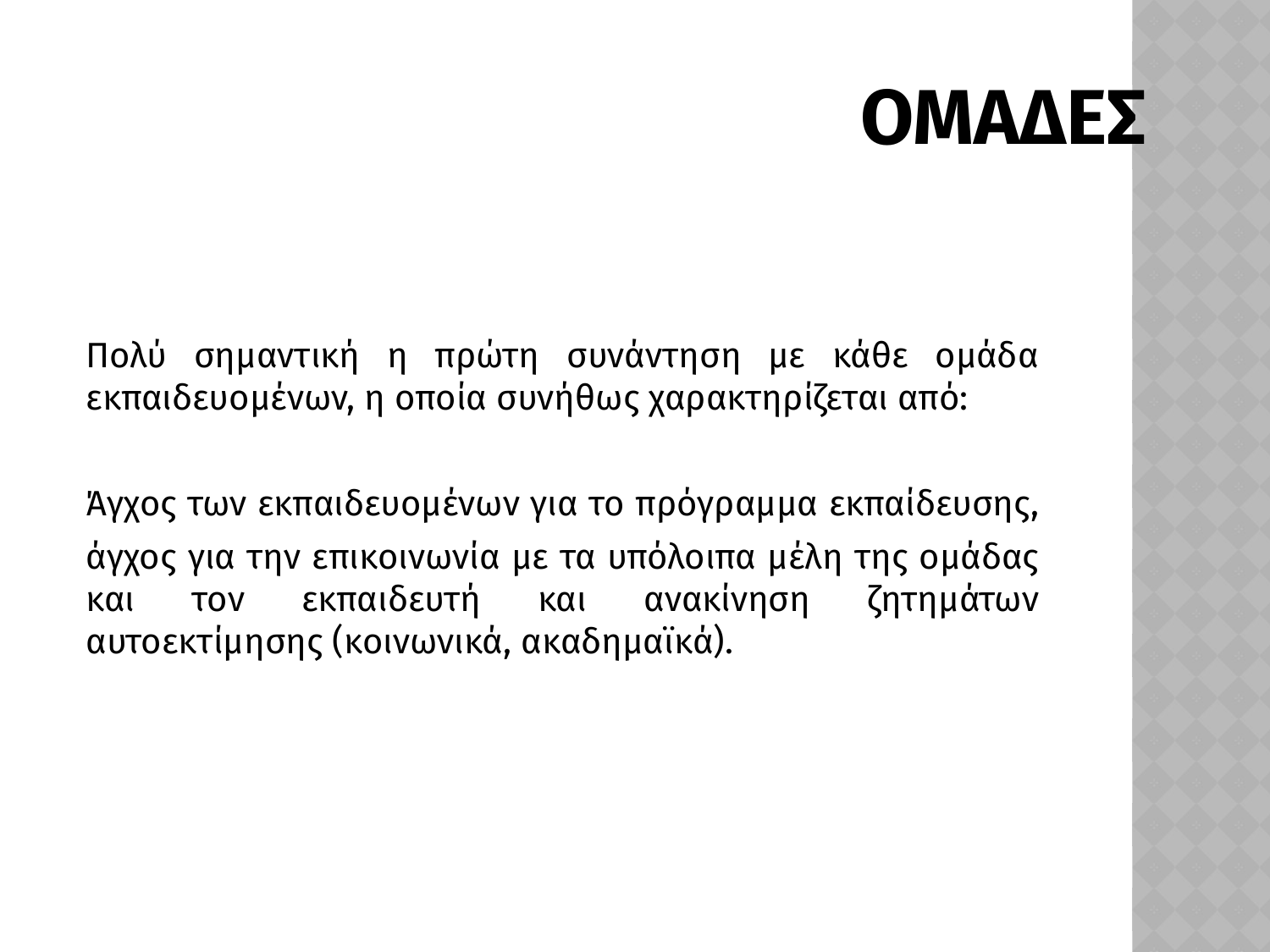

# ΟΜΑΔΕΣ
Πολύ σημαντική η πρώτη συνάντηση με κάθε ομάδα εκπαιδευομένων, η οποία συνήθως χαρακτηρίζεται από:

Άγχος των εκπαιδευομένων για το πρόγραμμα εκπαίδευσης,
άγχος για την επικοινωνία με τα υπόλοιπα μέλη της ομάδας και τον εκπαιδευτή και ανακίνηση ζητημάτων αυτοεκτίμησης (κοινωνικά, ακαδημαϊκά).